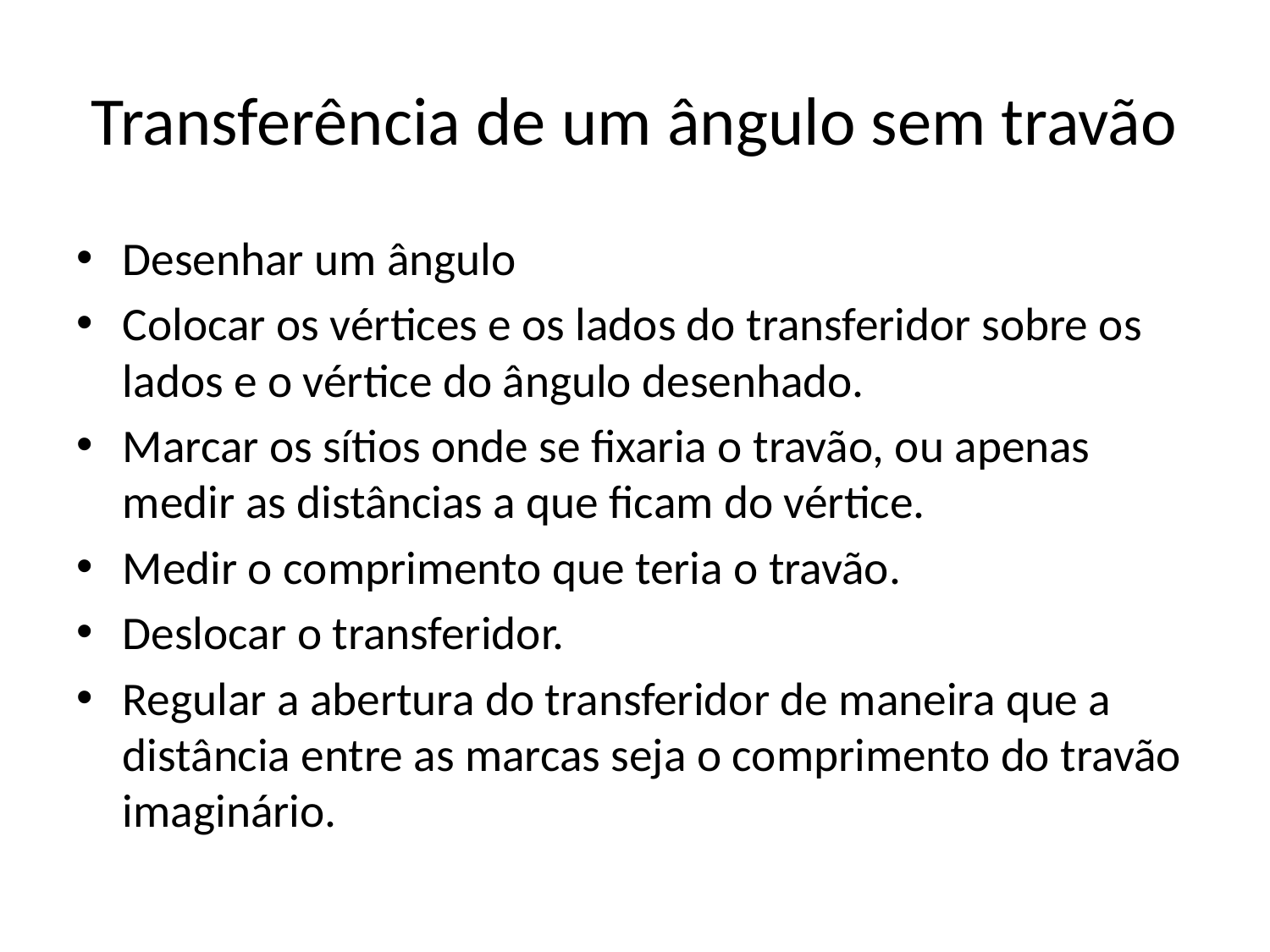

# Transferência de um ângulo sem travão
Desenhar um ângulo
Colocar os vértices e os lados do transferidor sobre os lados e o vértice do ângulo desenhado.
Marcar os sítios onde se fixaria o travão, ou apenas medir as distâncias a que ficam do vértice.
Medir o comprimento que teria o travão.
Deslocar o transferidor.
Regular a abertura do transferidor de maneira que a distância entre as marcas seja o comprimento do travão imaginário.